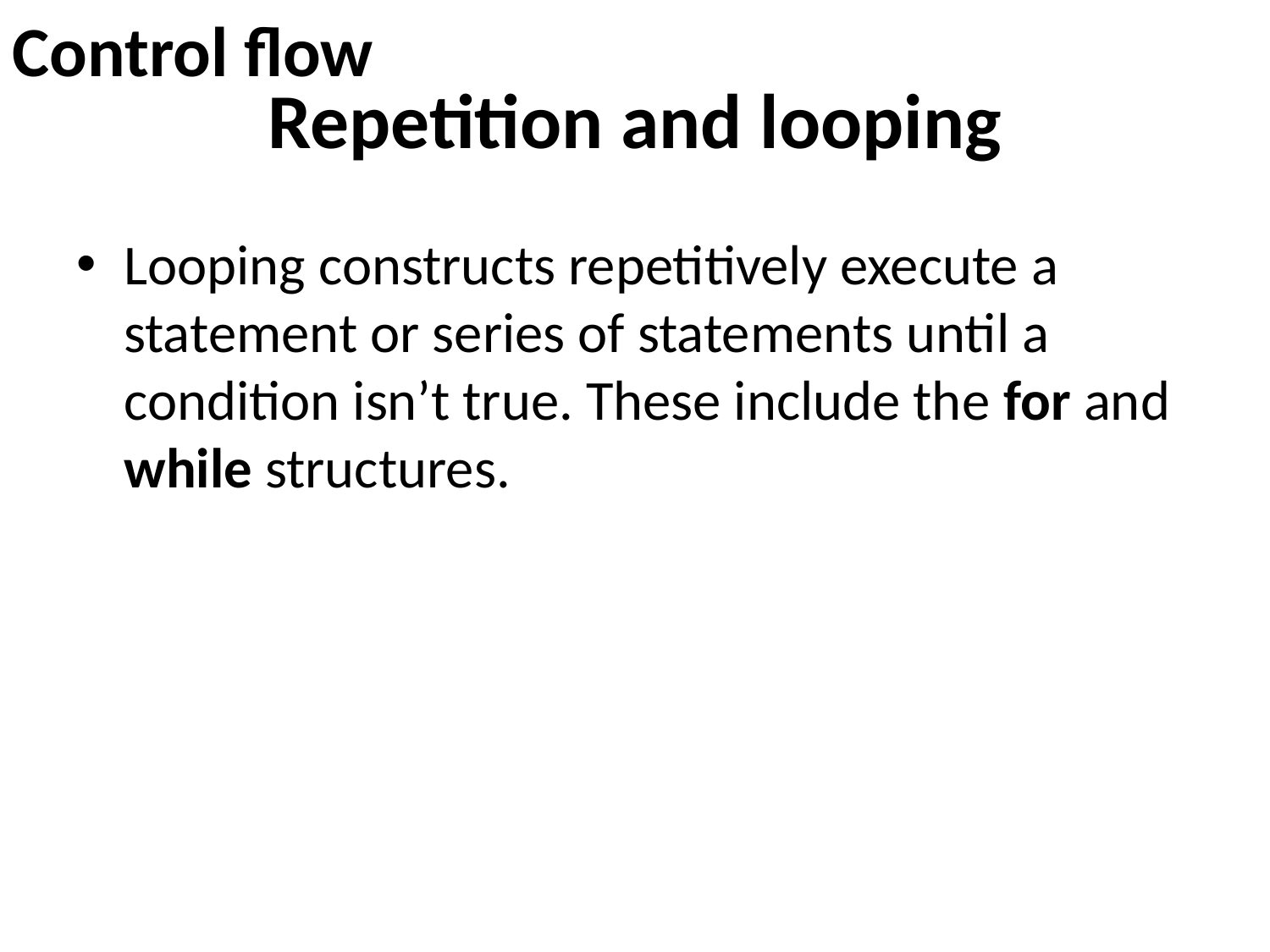

Control flow
# Repetition and looping
Looping constructs repetitively execute a statement or series of statements until a condition isn’t true. These include the for and while structures.